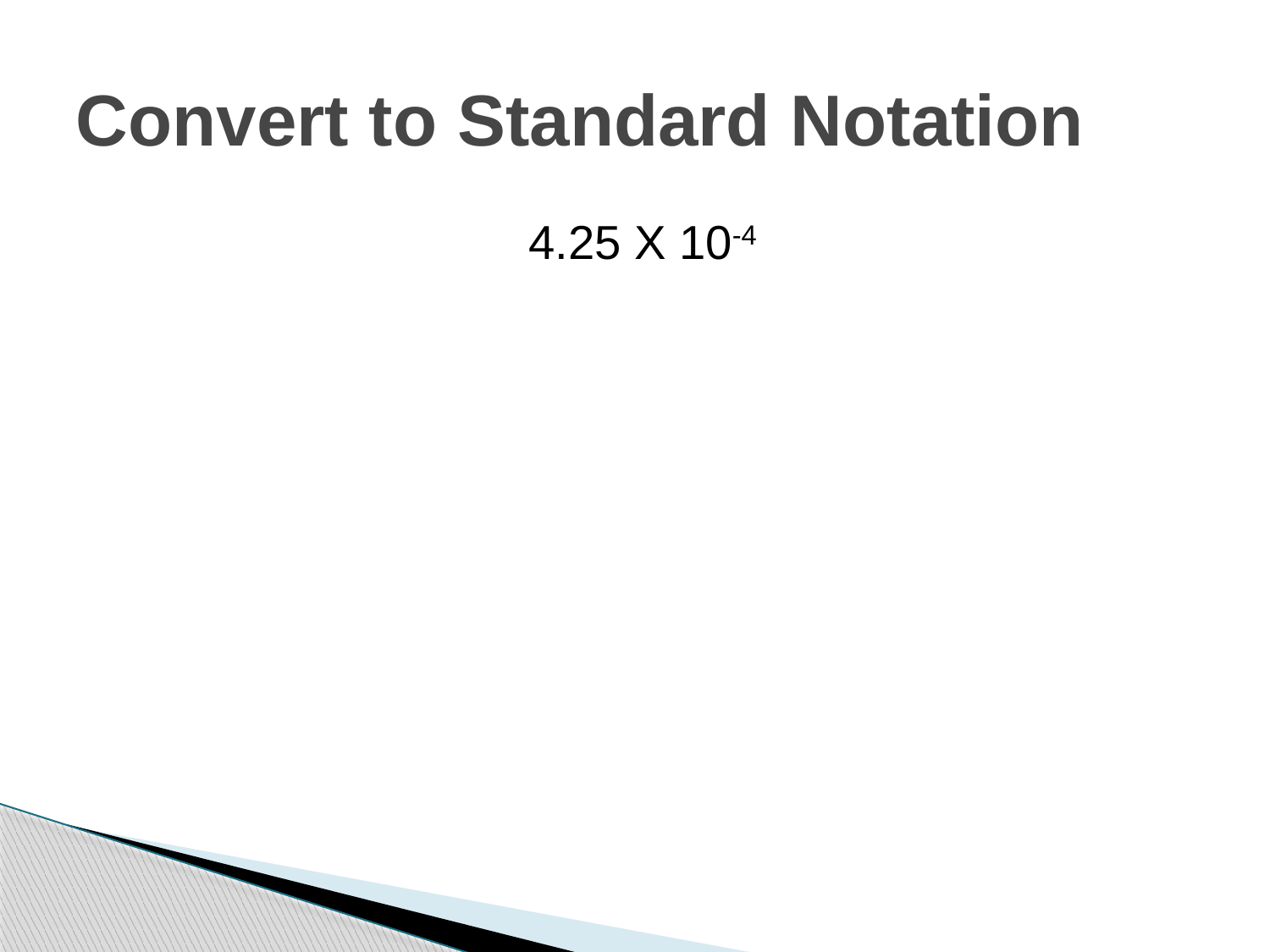

# Convert to Standard Notation
4.25 X 10-4